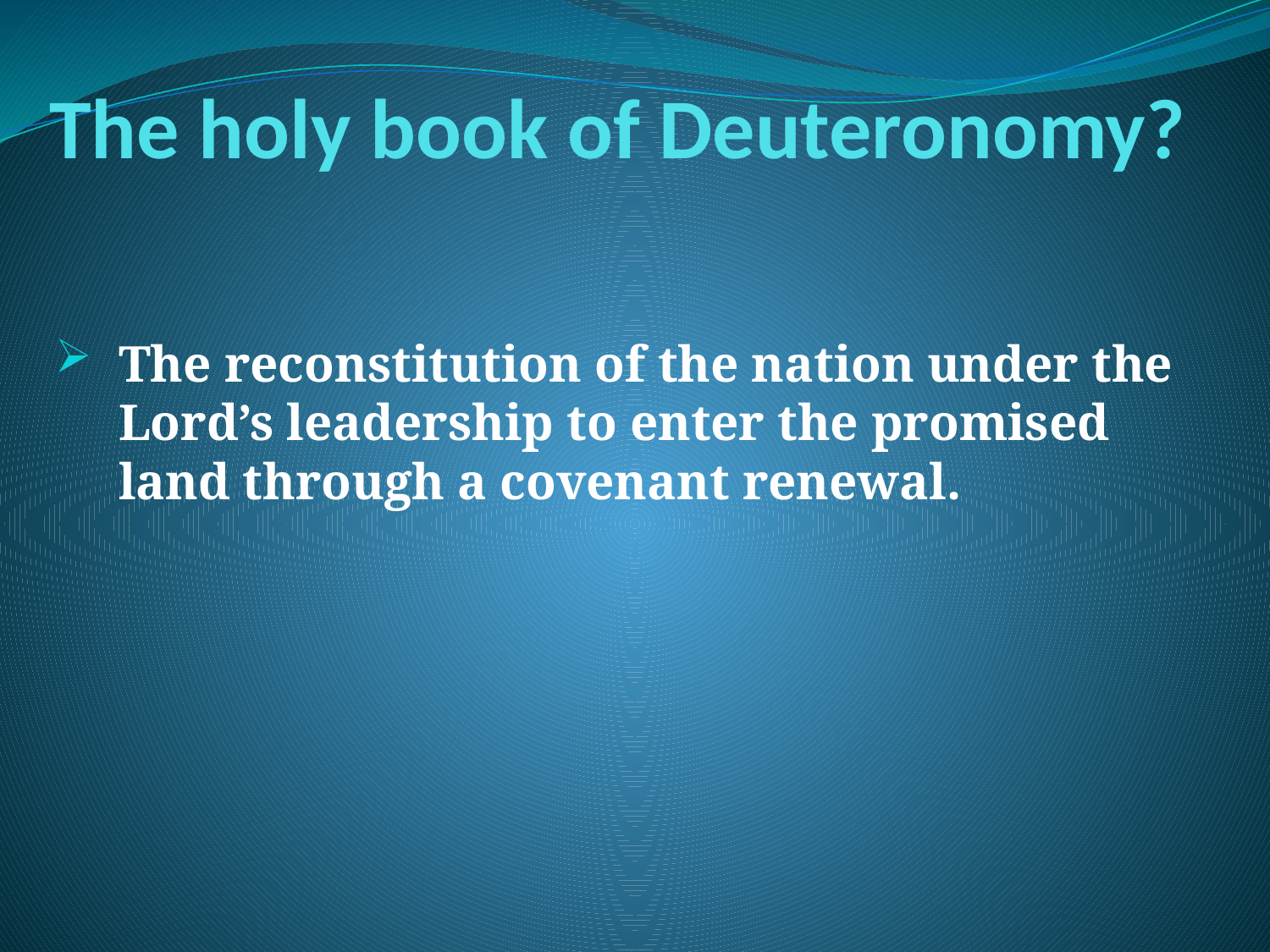

# The holy book of Deuteronomy?
The reconstitution of the nation under the Lord’s leadership to enter the promised land through a covenant renewal.